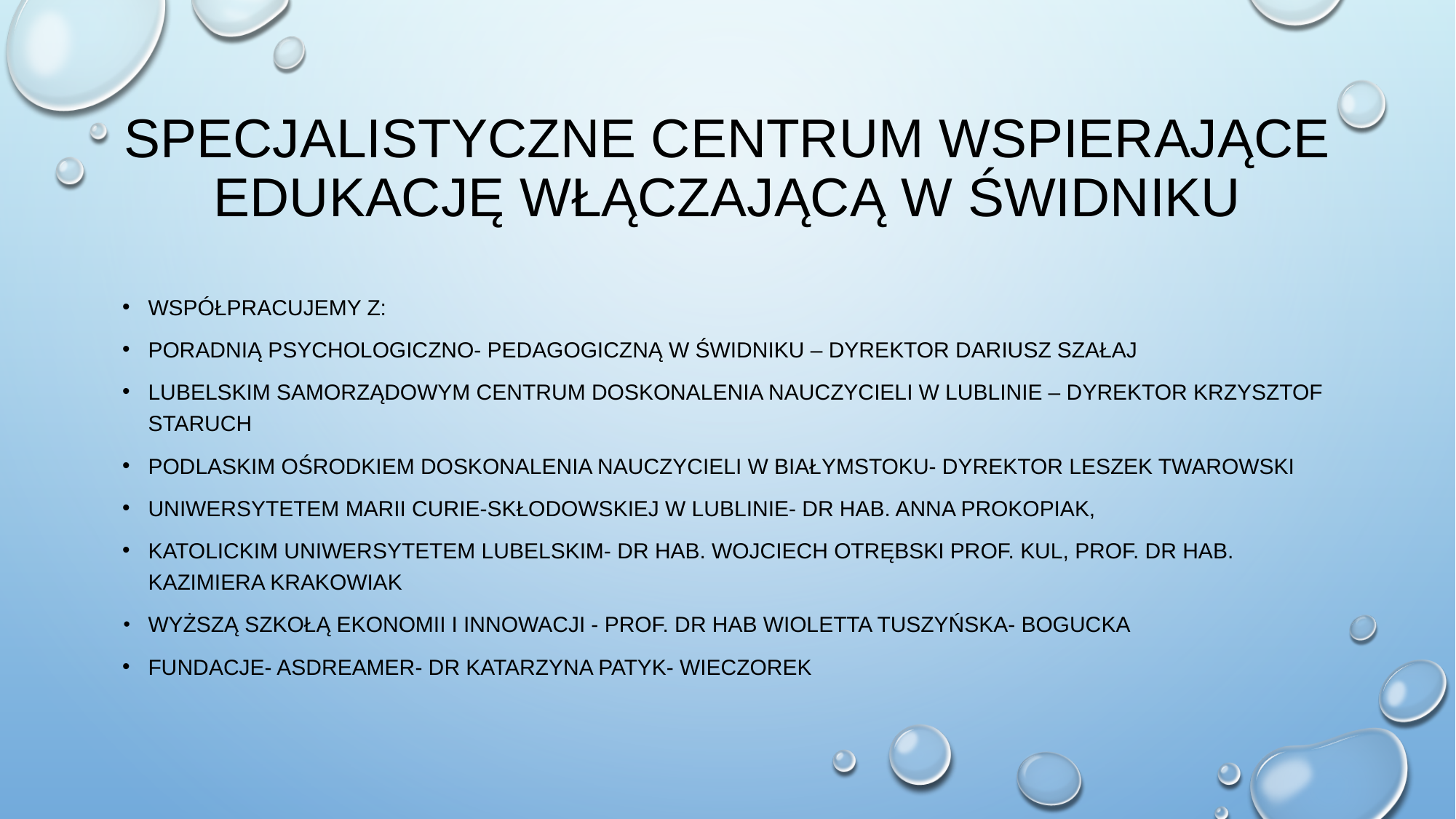

# SPECJALISTYCZNE CENTRUM WSPIERAJĄCE EDUKACJĘ WŁĄCZAJĄCĄ W ŚWIDNIKU
WSPÓŁPRACUJEMY Z:
PORADNIĄ PSYCHOLOGICZNO- PEDAGOGICZNĄ W ŚWIDNIKU – DYREKTOR DARIUSZ SZAŁAJ
LUBELSKIM SAMORZĄDOWYM CENTRUM DOSKONALENIA NAUCZYCIELI W LUBLINIE – DYREKTOR KRZYSZTOF STARUCH
PODLASKIM OŚRODKIEM DOSKONALENIA NAUCZYCIELI W BIAŁYMSTOKU- DYREKTOR LESZEK TWAROWSKI
UNIWERSYTETEM MARII CURIE-SKŁODOWSKIEJ W LUBLINIE- DR HAB. ANNA PROKOPIAK,
KATOLICKIM UNIWERSYTETEM LUBELSKIM- DR HAB. WOJCIECH OTRĘBSKI PROF. KUL, PROF. DR HAB. KAZIMIERA KRAKOWIAK
WYŻSZĄ SZKOŁĄ EKONOMII I INNOWACJI - PROF. DR HAB WIOLETTA TUSZYŃSKA- BOGUCKA
FUNDACJE- ASDREAMER- DR KATARZYNA PATYK- WIECZOREK